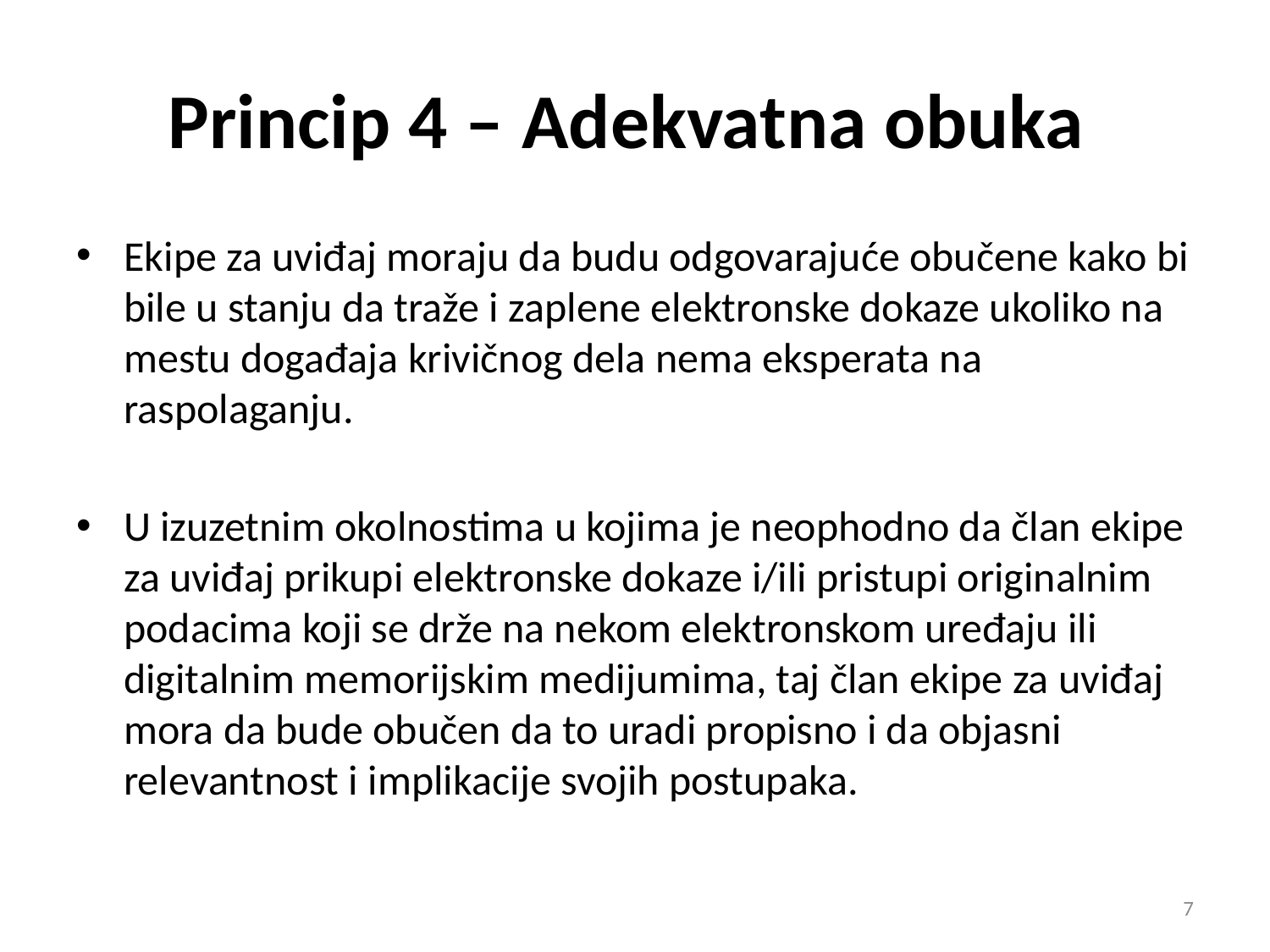

# Princip 4 – Adekvatna obuka
Ekipe za uviđaj moraju da budu odgovarajuće obučene kako bi bile u stanju da traže i zaplene elektronske dokaze ukoliko na mestu događaja krivičnog dela nema eksperata na raspolaganju.

U izuzetnim okolnostima u kojima je neophodno da član ekipe za uviđaj prikupi elektronske dokaze i/ili pristupi originalnim podacima koji se drže na nekom elektronskom uređaju ili digitalnim memorijskim medijumima, taj član ekipe za uviđaj mora da bude obučen da to uradi propisno i da objasni relevantnost i implikacije svojih postupaka.

7